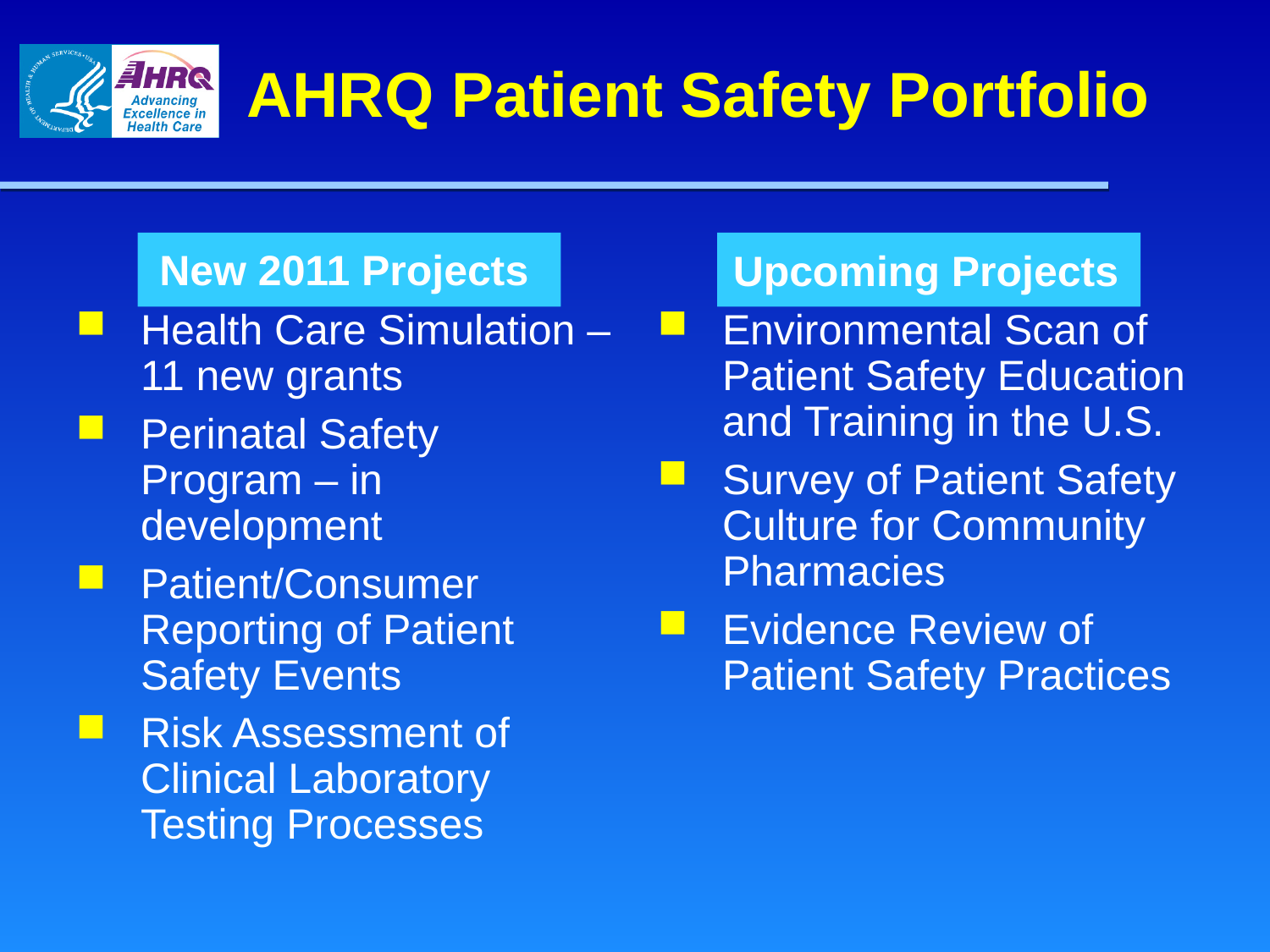

# AHRQ Patient Safety Portfolio
New 2011 Projects

Upcoming Projects

Health Care Simulation – 11 new grants
Perinatal Safety Program – in development
Patient/Consumer Reporting of Patient Safety Events
Risk Assessment of Clinical Laboratory Testing Processes

Environmental Scan of Patient Safety Education and Training in the U.S.
Survey of Patient Safety Culture for Community Pharmacies
Evidence Review of Patient Safety Practices